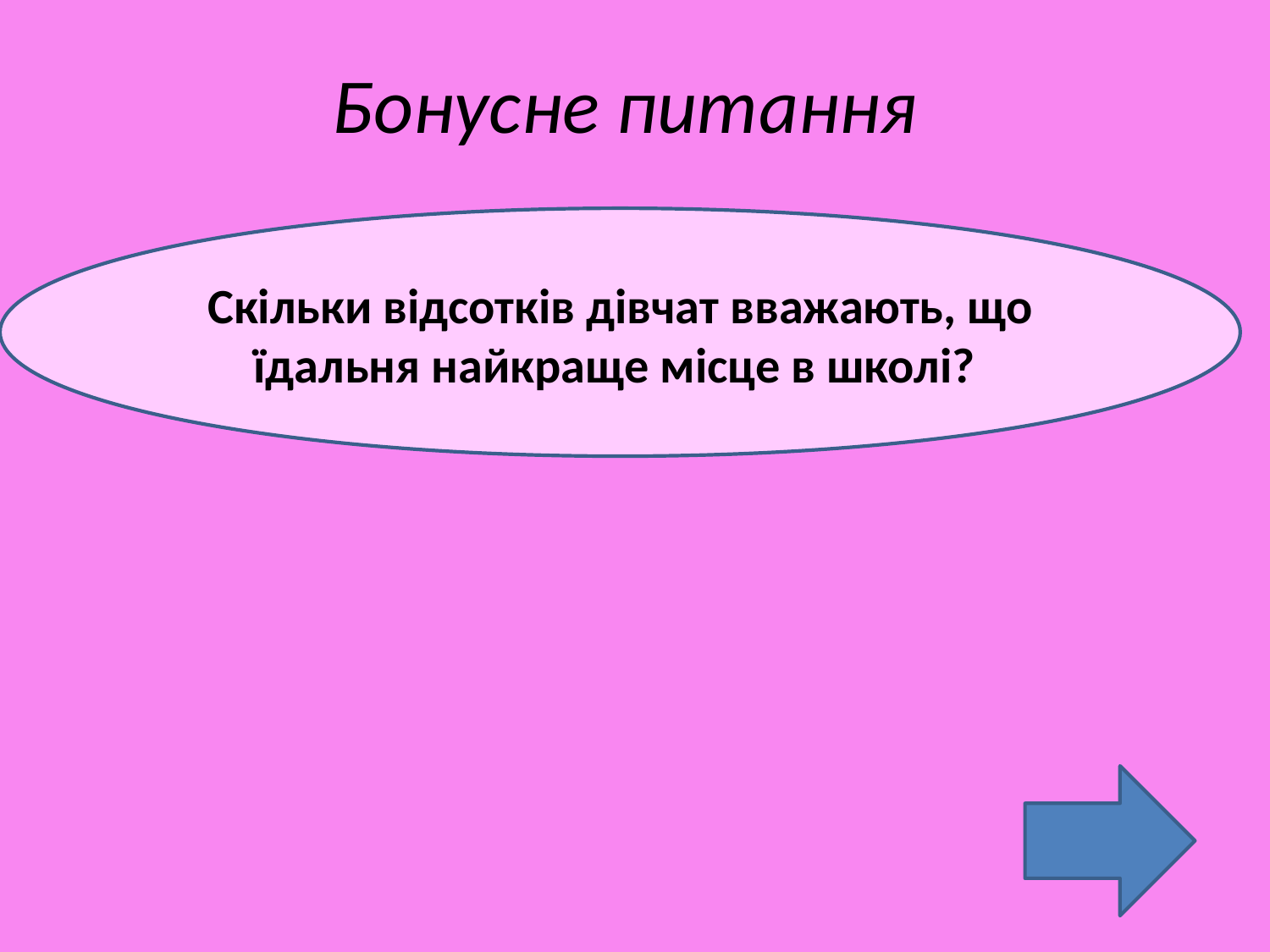

Бонусне питання

Скільки відсотків дівчат вважають, що їдальня найкраще місце в школі?
#